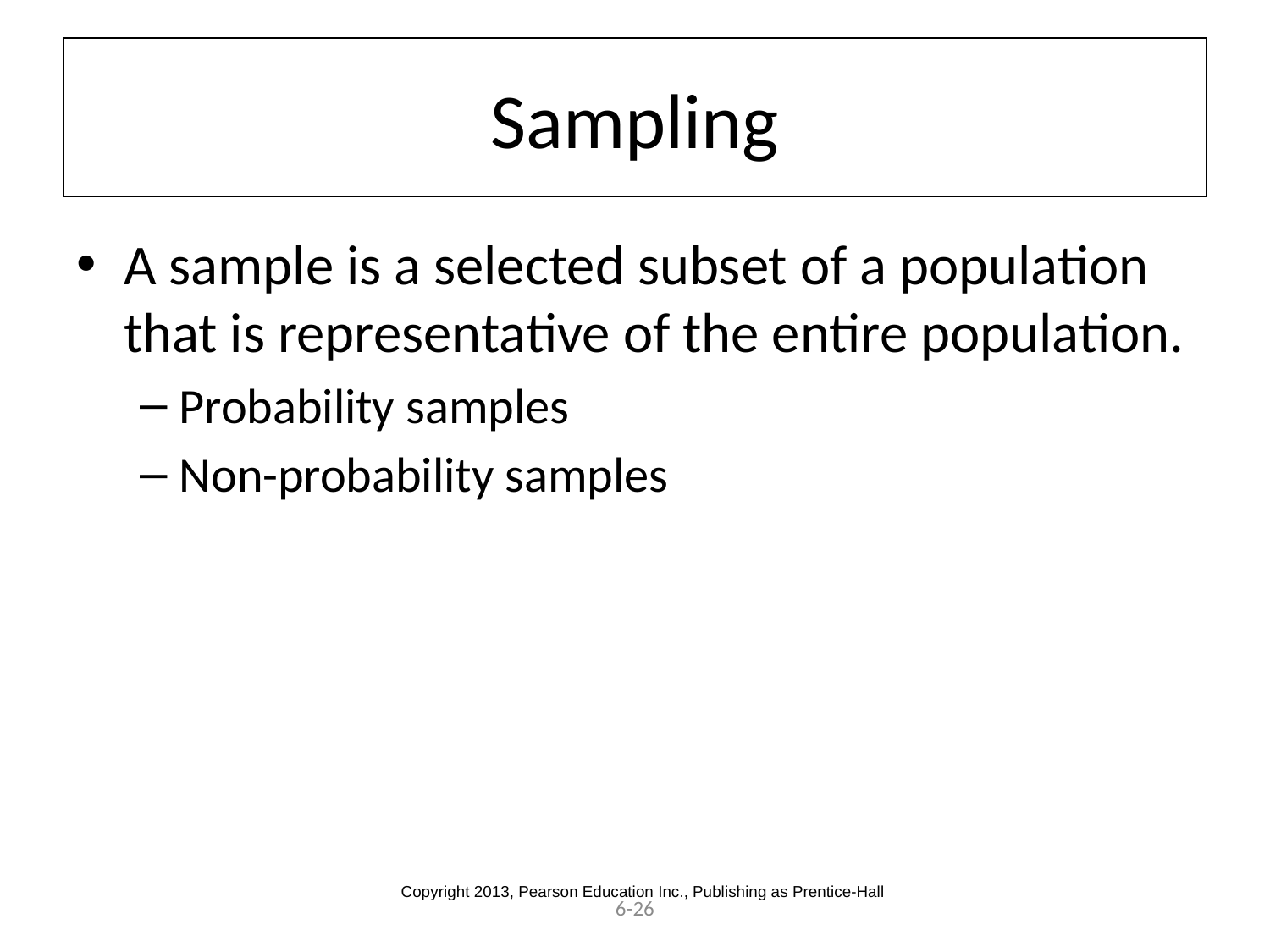

# Sampling
A sample is a selected subset of a population that is representative of the entire population.
Probability samples
Non-probability samples
Copyright 2013, Pearson Education Inc., Publishing as Prentice-Hall

6-26